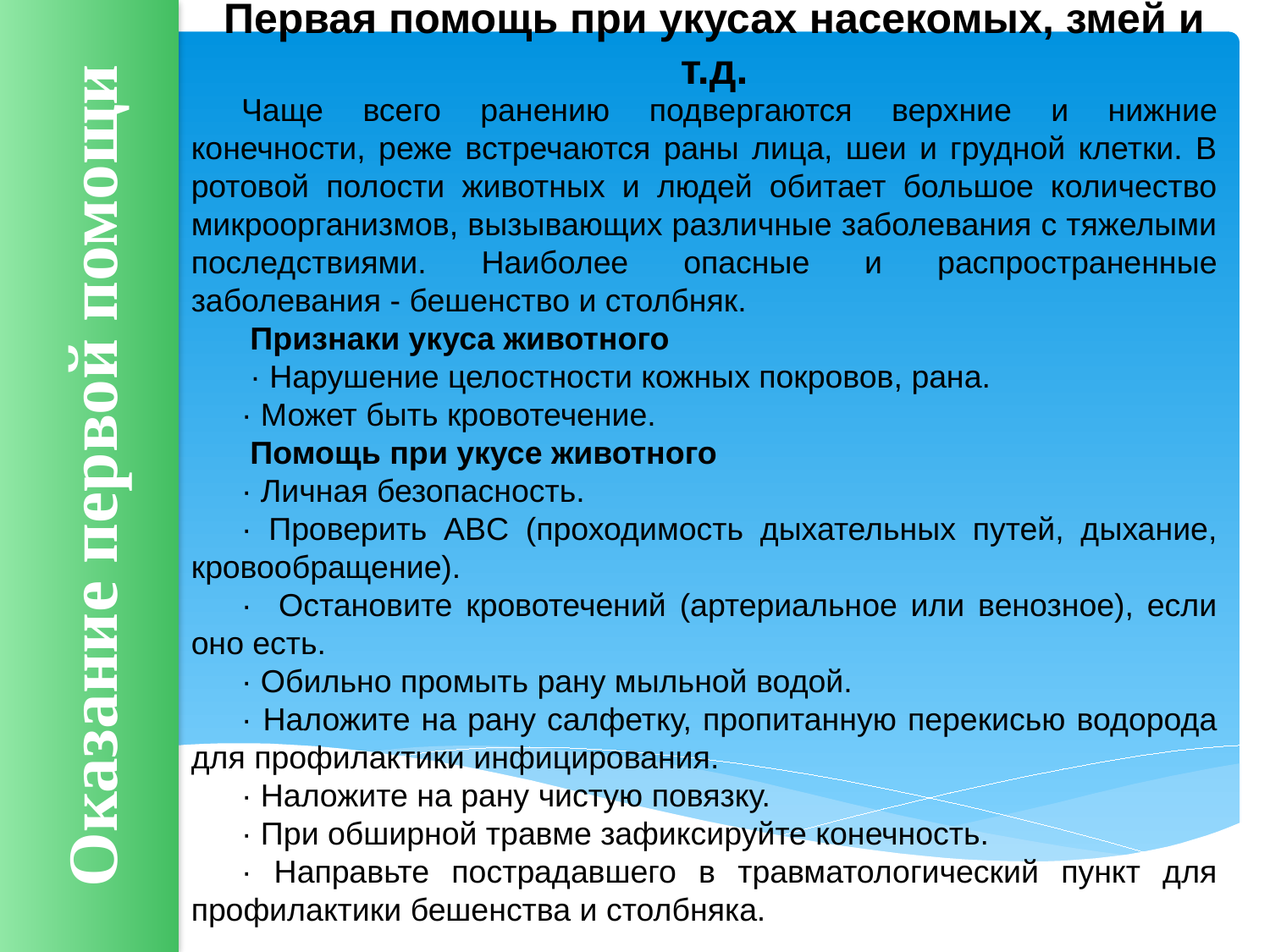

Первая помощь при укусах насекомых, змей и т.д.

Чаще всего ранению подвергаются верхние и нижние конечности, реже встречаются раны лица, шеи и грудной клетки. В ротовой полости животных и людей обитает большое количество микроорганизмов, вызывающих различные заболевания с тяжелыми последствиями. Наиболее опасные и распространенные заболевания - бешенство и столбняк.
 Признаки укуса животного
 · Нарушение целостности кожных покровов, рана.
· Может быть кровотечение.
 Помощь при укусе животного
· Личная безопасность.
· Проверить ABC (проходимость дыхательных путей, дыхание, кровообращение).
·  Остановите кровотечений (артериальное или венозное), если оно есть.
· Обильно промыть рану мыльной водой.
· Наложите на рану салфетку, пропитанную перекисью водорода для профилактики инфицирования.
· Наложите на рану чистую повязку.
· При обширной травме зафиксируйте конечность.
· Направьте пострадавшего в травматологический пункт для профилактики бешенства и столбняка.
Оказание первой помощи